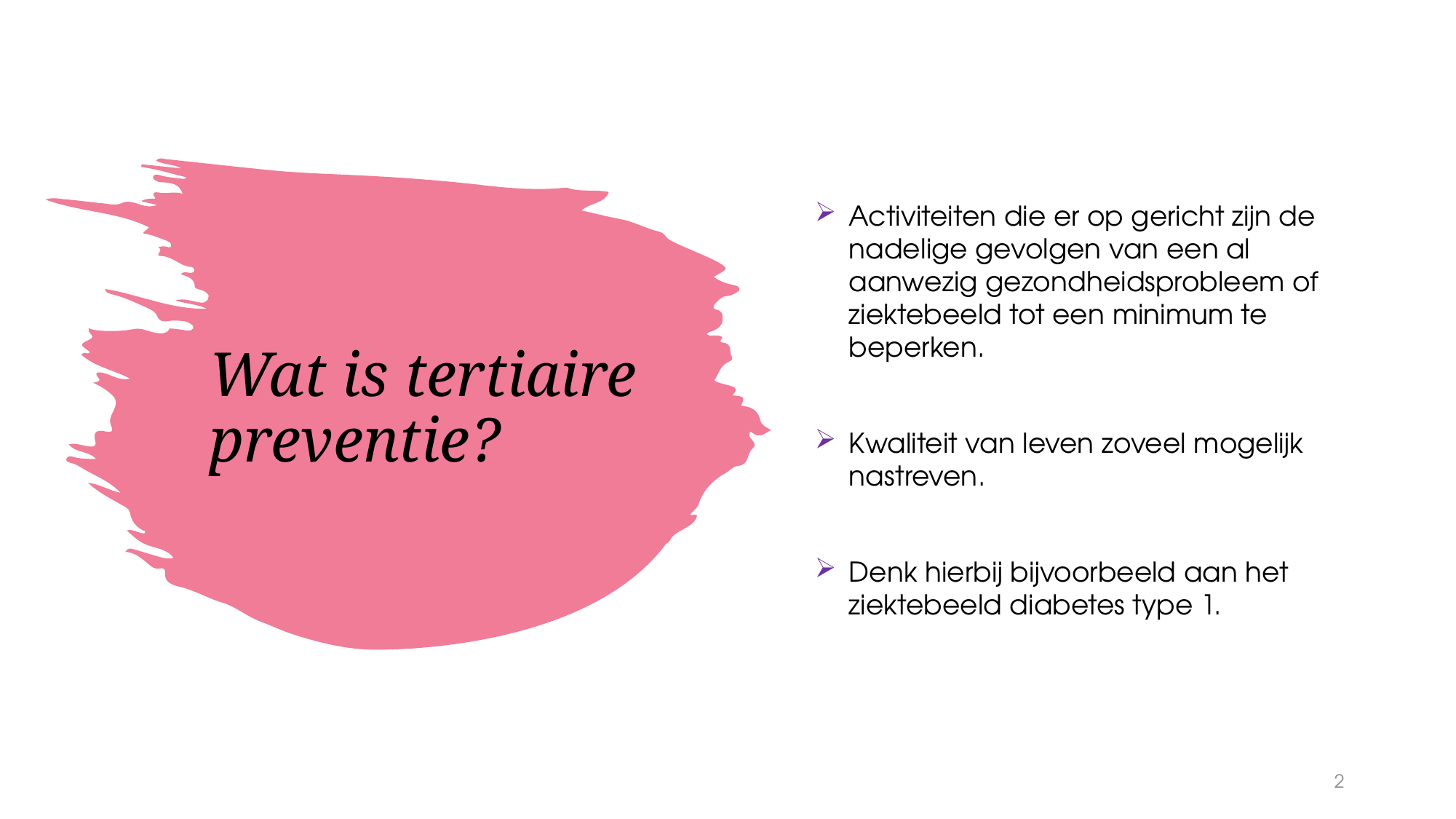

Activiteiten die er op gericht zijn de nadelige gevolgen van een al aanwezig gezondheidsprobleem of ziektebeeld tot een minimum te beperken.

Kwaliteit van leven zoveel mogelijk nastreven.

Denk hierbij bijvoorbeeld aan het ziektebeeld diabetes type 1.
# Wat is tertiaire preventie?
2